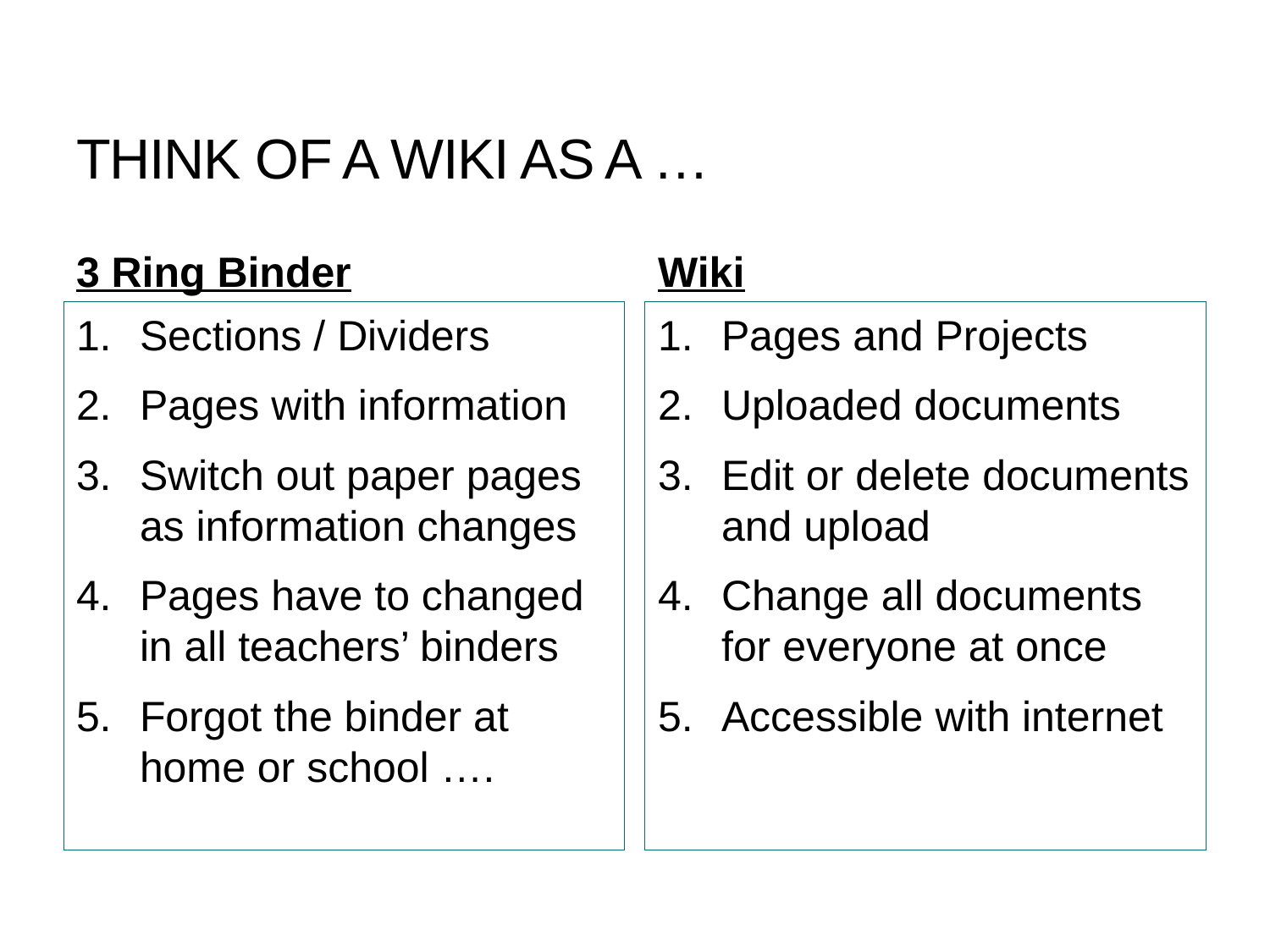

# Think of a Wiki as a …
3 Ring Binder
Wiki
Sections / Dividers
Pages with information
Switch out paper pages as information changes
Pages have to changed in all teachers’ binders
Forgot the binder at home or school ….
Pages and Projects
Uploaded documents
Edit or delete documents and upload
Change all documents for everyone at once
Accessible with internet